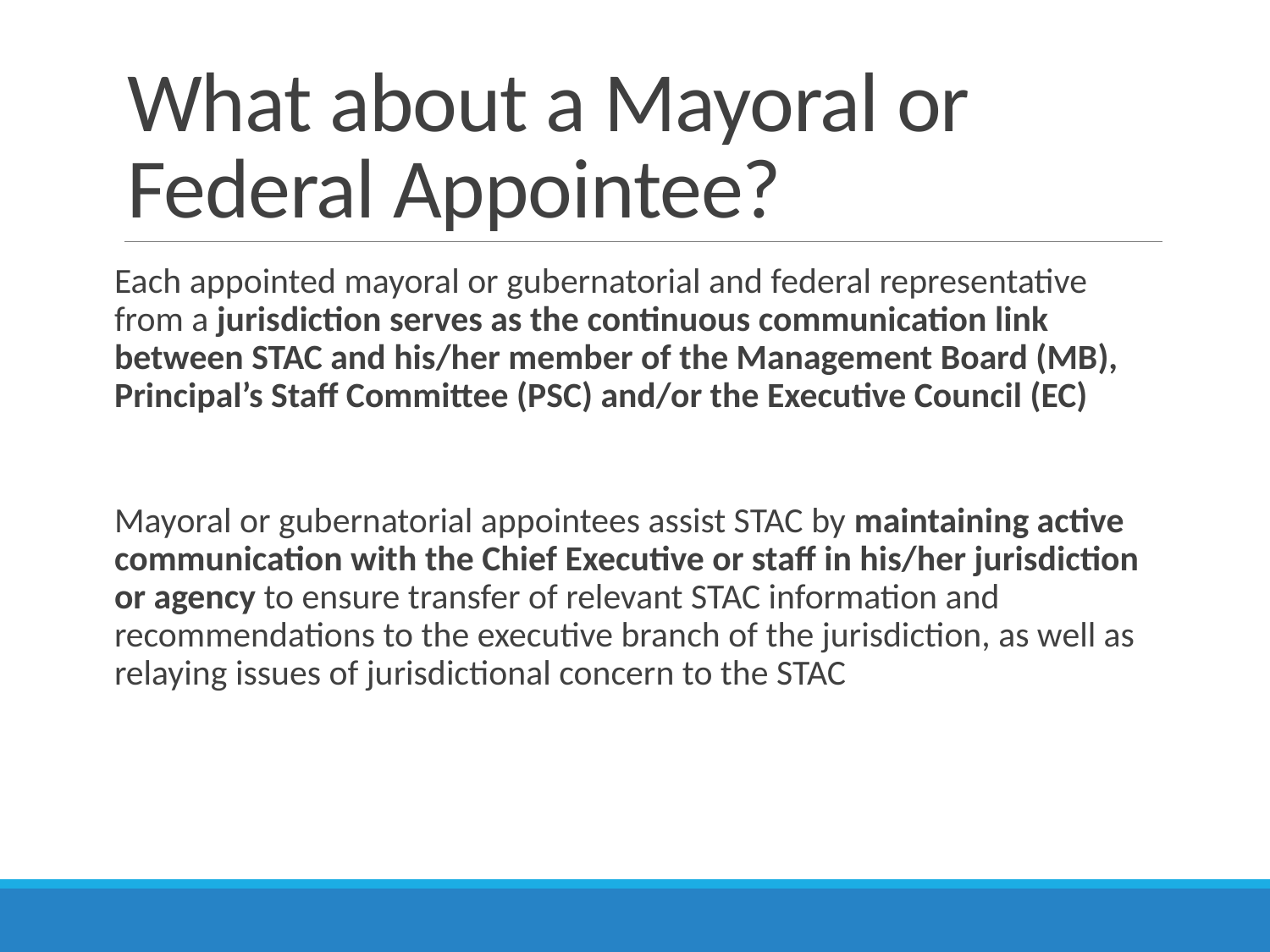

# What about a Mayoral or Federal Appointee?
Each appointed mayoral or gubernatorial and federal representative from a jurisdiction serves as the continuous communication link between STAC and his/her member of the Management Board (MB), Principal’s Staff Committee (PSC) and/or the Executive Council (EC)

Mayoral or gubernatorial appointees assist STAC by maintaining active communication with the Chief Executive or staff in his/her jurisdiction or agency to ensure transfer of relevant STAC information and recommendations to the executive branch of the jurisdiction, as well as relaying issues of jurisdictional concern to the STAC